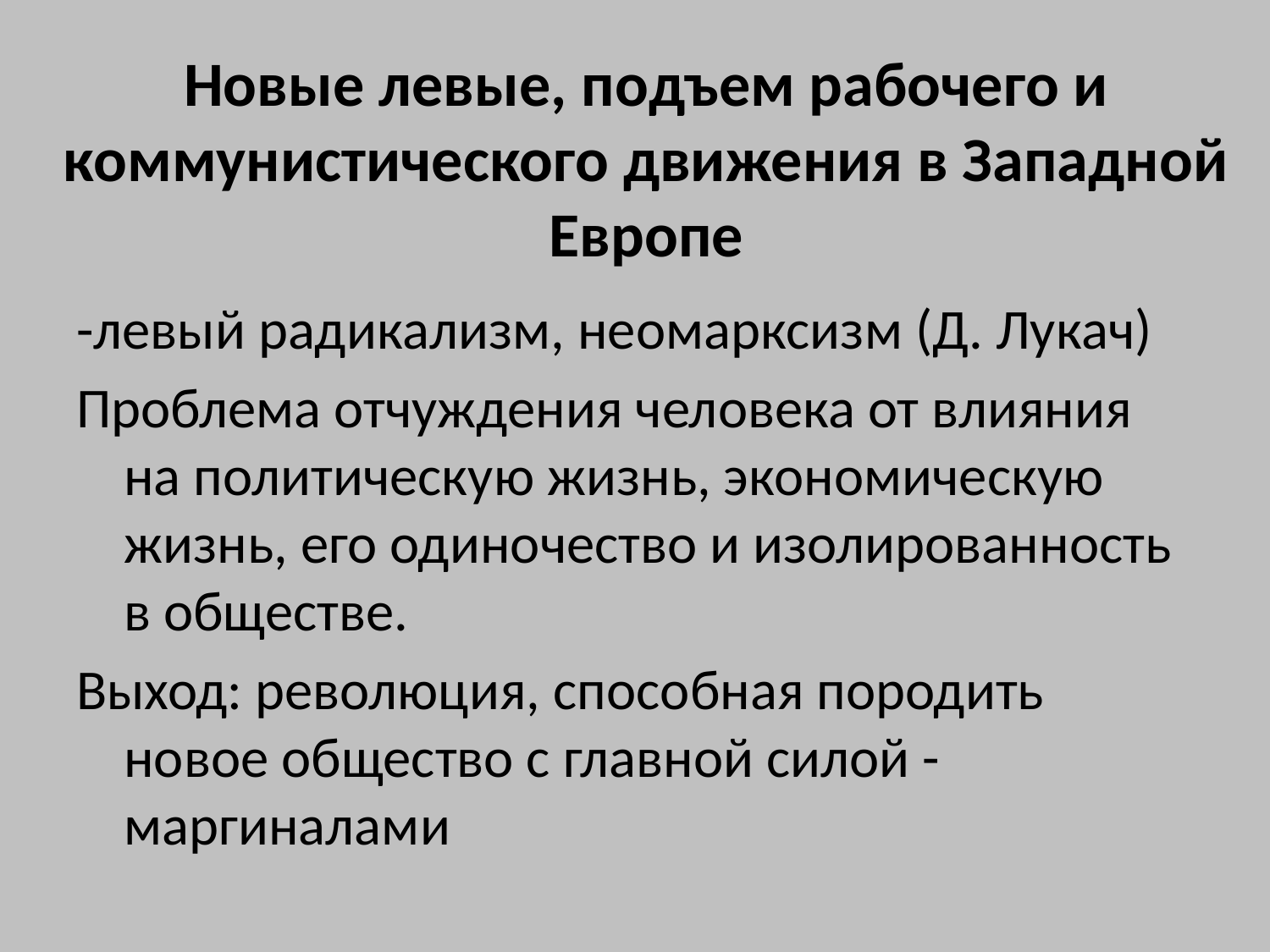

# Новые левые, подъем рабочего и коммунистического движения в Западной Европе
-левый радикализм, неомарксизм (Д. Лукач)
Проблема отчуждения человека от влияния на политическую жизнь, экономическую жизнь, его одиночество и изолированность в обществе.
Выход: революция, способная породить новое общество с главной силой -маргиналами